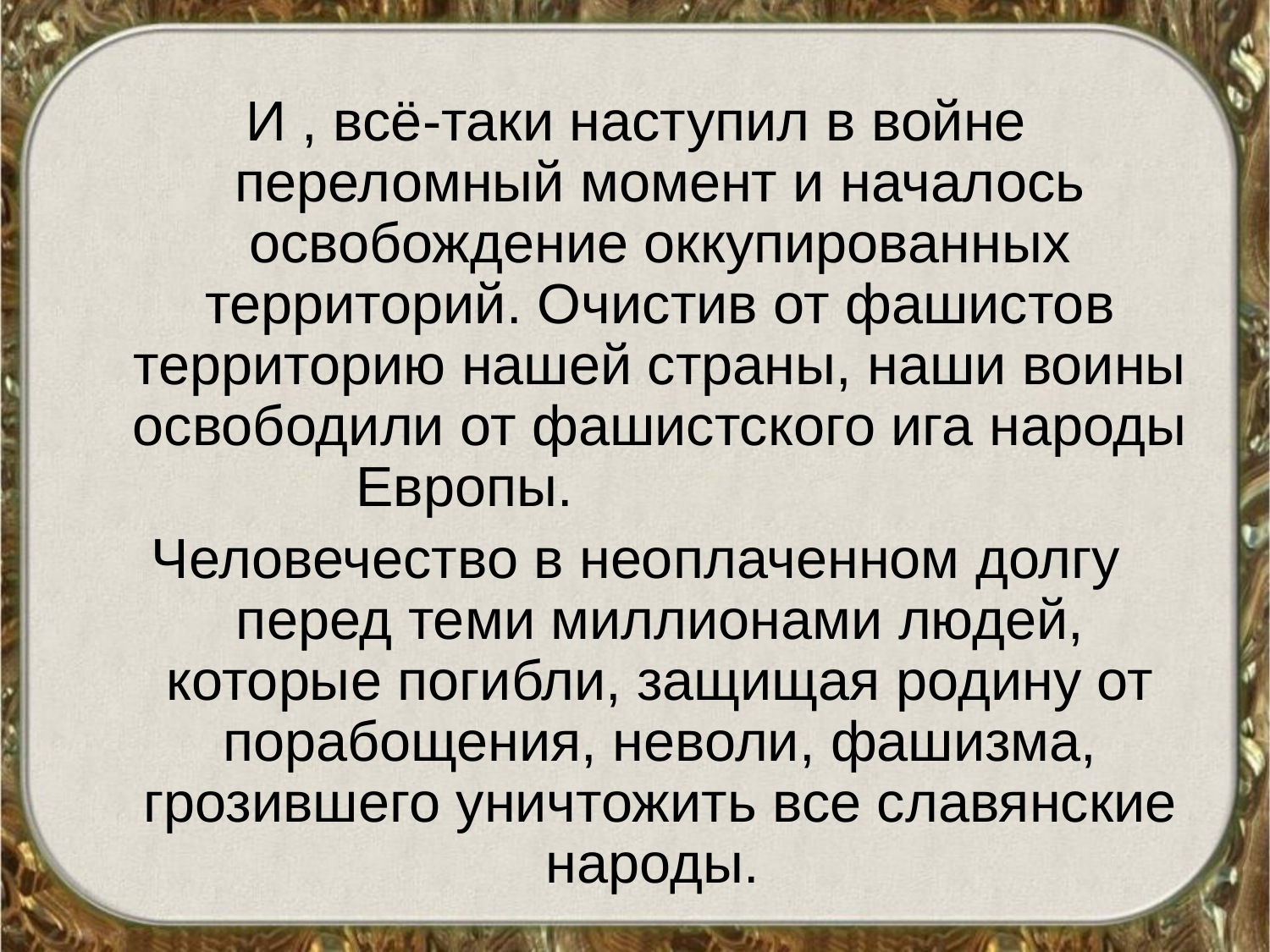

И , всё-таки наступил в войне переломный момент и началось освобождение оккупированных территорий. Очистив от фашистов территорию нашей страны, наши воины освободили от фашистского ига народы Европы.
Человечество в неоплаченном долгу перед теми миллионами людей, которые погибли, защищая родину от порабощения, неволи, фашизма, грозившего уничтожить все славянские народы.